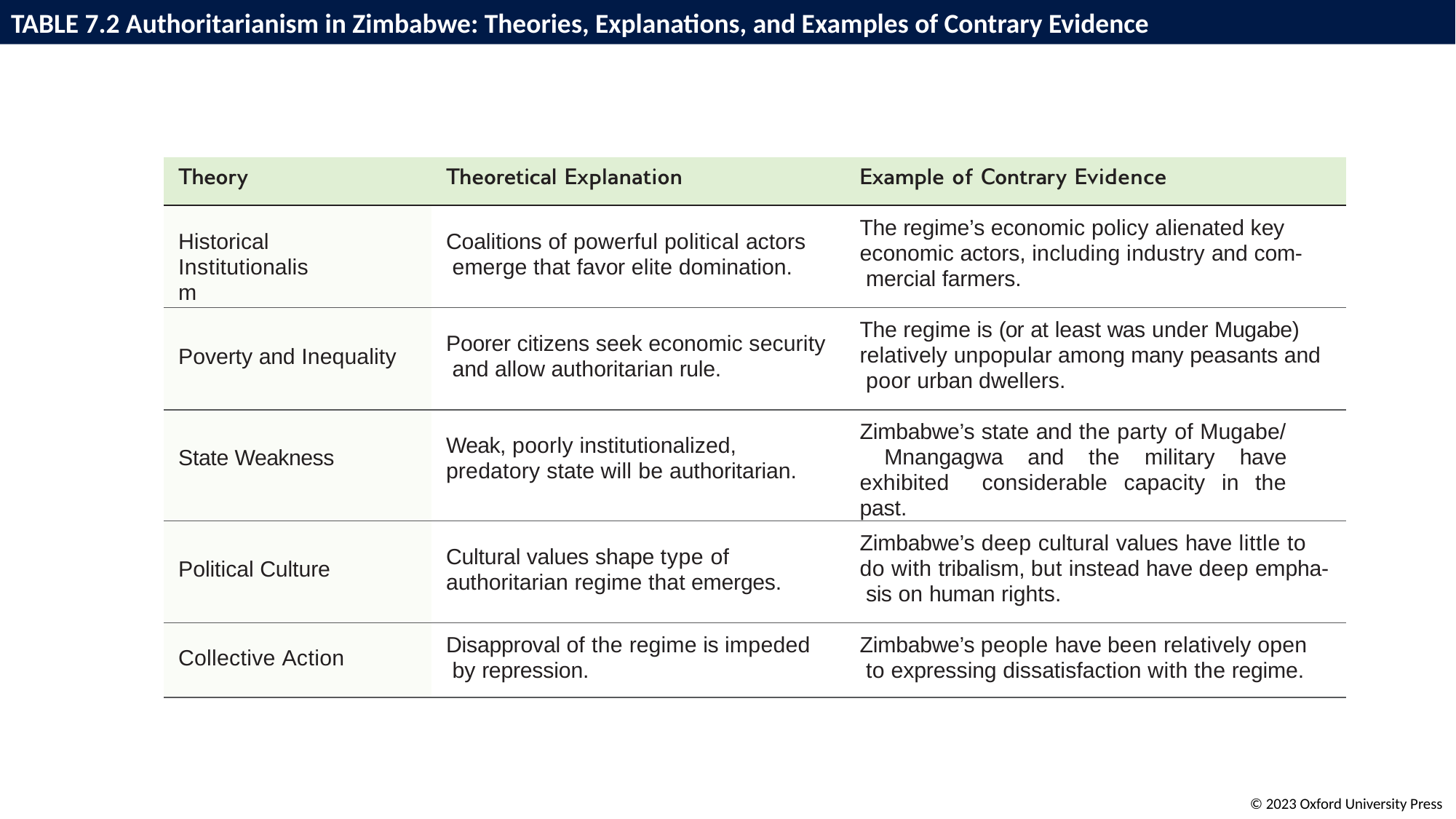

# TABLE 7.2 Authoritarianism in Zimbabwe: Theories, Explanations, and Examples of Contrary Evidence
| Theory | Theoretical Explanation | Example of Contrary Evidence |
| --- | --- | --- |
| Historical Institutionalism | Coalitions of powerful political actors emerge that favor elite domination. | The regime’s economic policy alienated key economic actors, including industry and com- mercial farmers. |
| Poverty and Inequality | Poorer citizens seek economic security and allow authoritarian rule. | The regime is (or at least was under Mugabe) relatively unpopular among many peasants and poor urban dwellers. |
| State Weakness | Weak, poorly institutionalized, predatory state will be authoritarian. | Zimbabwe’s state and the party of Mugabe/ Mnangagwa and the military have exhibited considerable capacity in the past. |
| Political Culture | Cultural values shape type of authoritarian regime that emerges. | Zimbabwe’s deep cultural values have little to do with tribalism, but instead have deep empha- sis on human rights. |
| Collective Action | Disapproval of the regime is impeded by repression. | Zimbabwe’s people have been relatively open to expressing dissatisfaction with the regime. |